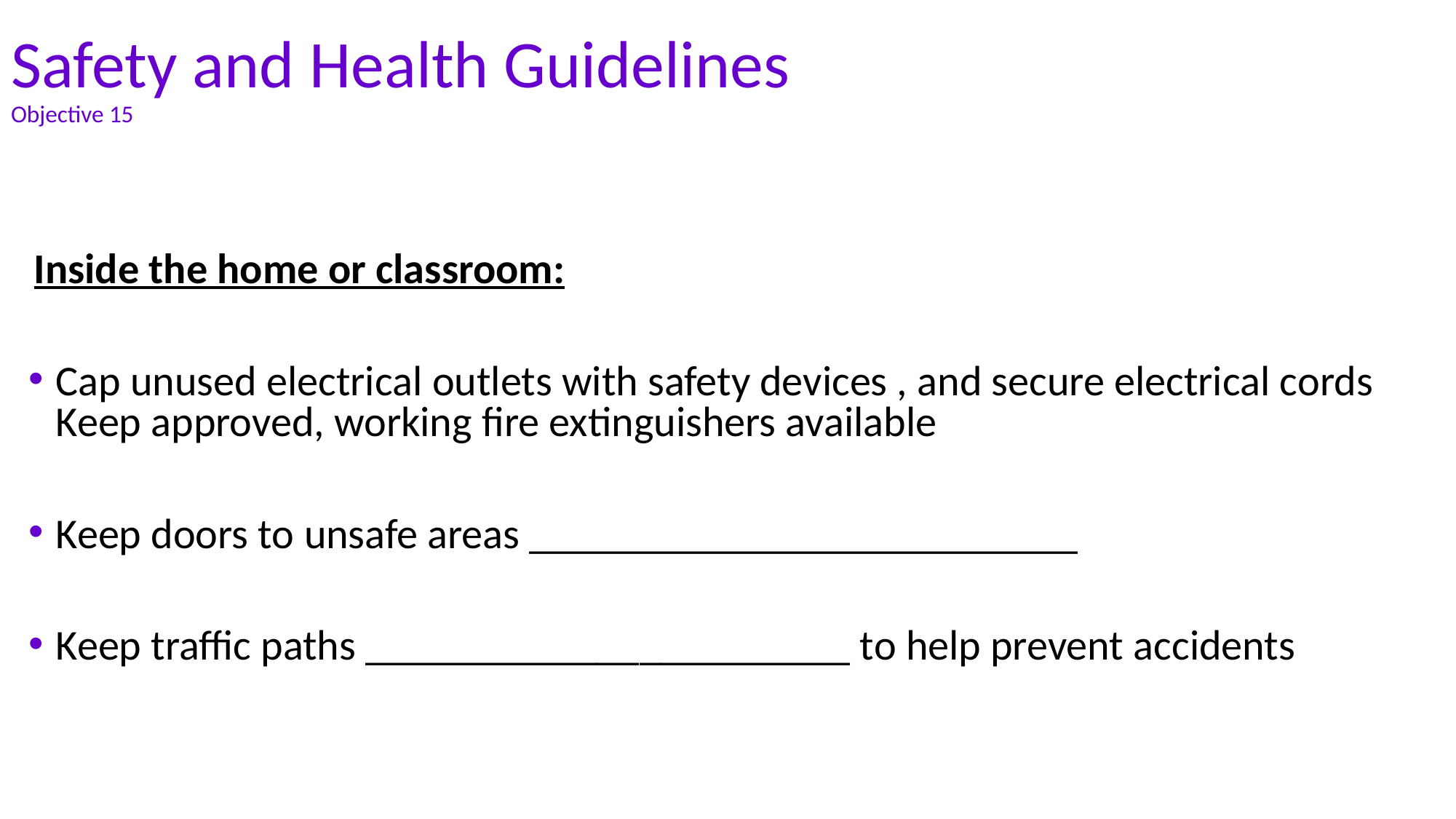

# Safety and Health Guidelines Objective 15
Inside the home or classroom:

Cap unused electrical outlets with safety devices , and secure electrical cords Keep approved, working fire extinguishers available

Keep doors to unsafe areas __________________________

Keep traffic paths _______________________ to help prevent accidents